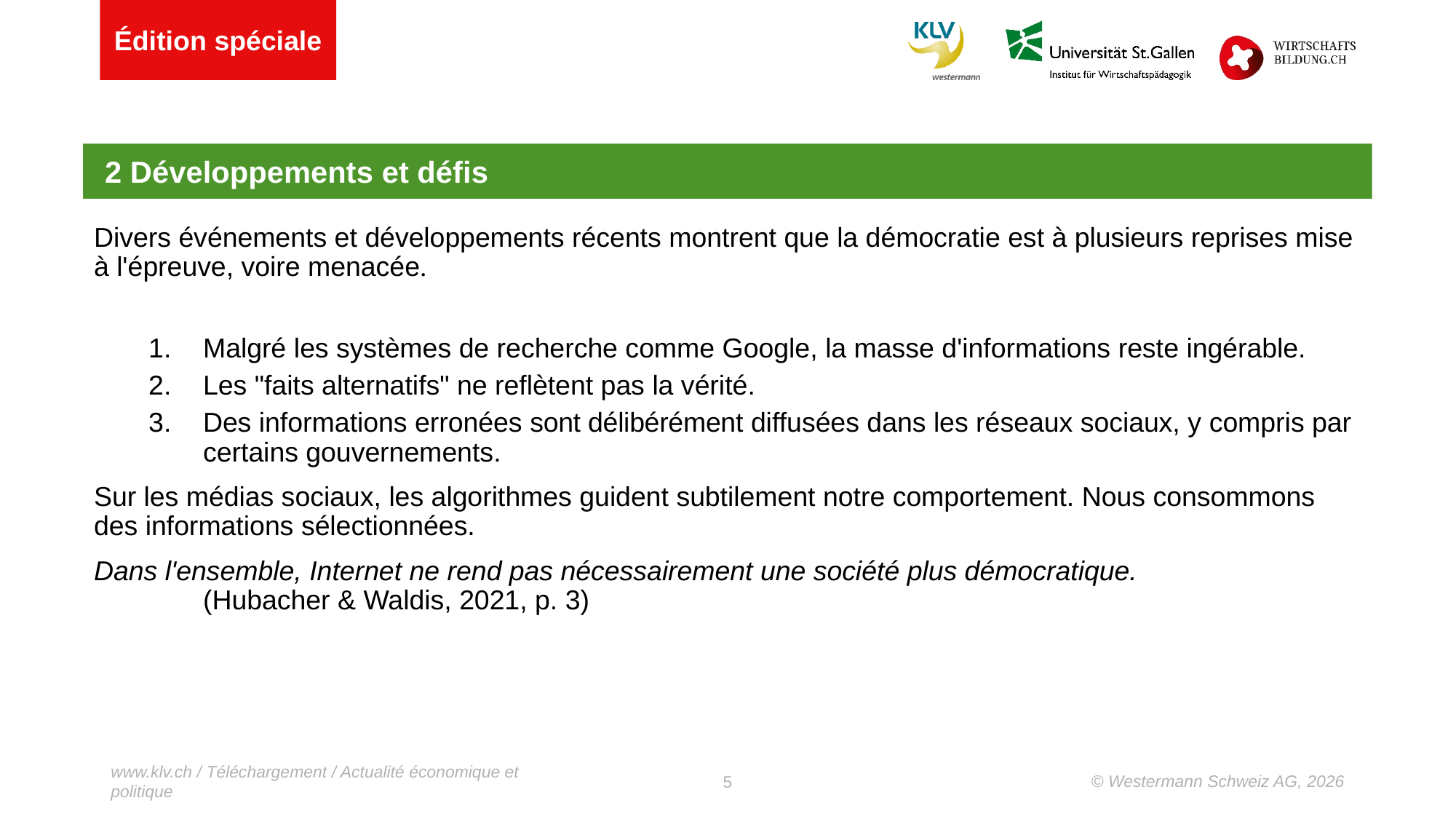

2 Développements et défis
Divers événements et développements récents montrent que la démocratie est à plusieurs reprises mise à l'épreuve, voire menacée.

Malgré les systèmes de recherche comme Google, la masse d'informations reste ingérable.
Les "faits alternatifs" ne reflètent pas la vérité.
Des informations erronées sont délibérément diffusées dans les réseaux sociaux, y compris par certains gouvernements.
Sur les médias sociaux, les algorithmes guident subtilement notre comportement. Nous consommons des informations sélectionnées.
Dans l'ensemble, Internet ne rend pas nécessairement une société plus démocratique.
	(Hubacher & Waldis, 2021, p. 3)
www.klv.ch / Téléchargement / Actualité économique et politique
© Westermann Schweiz AG, 2026
5